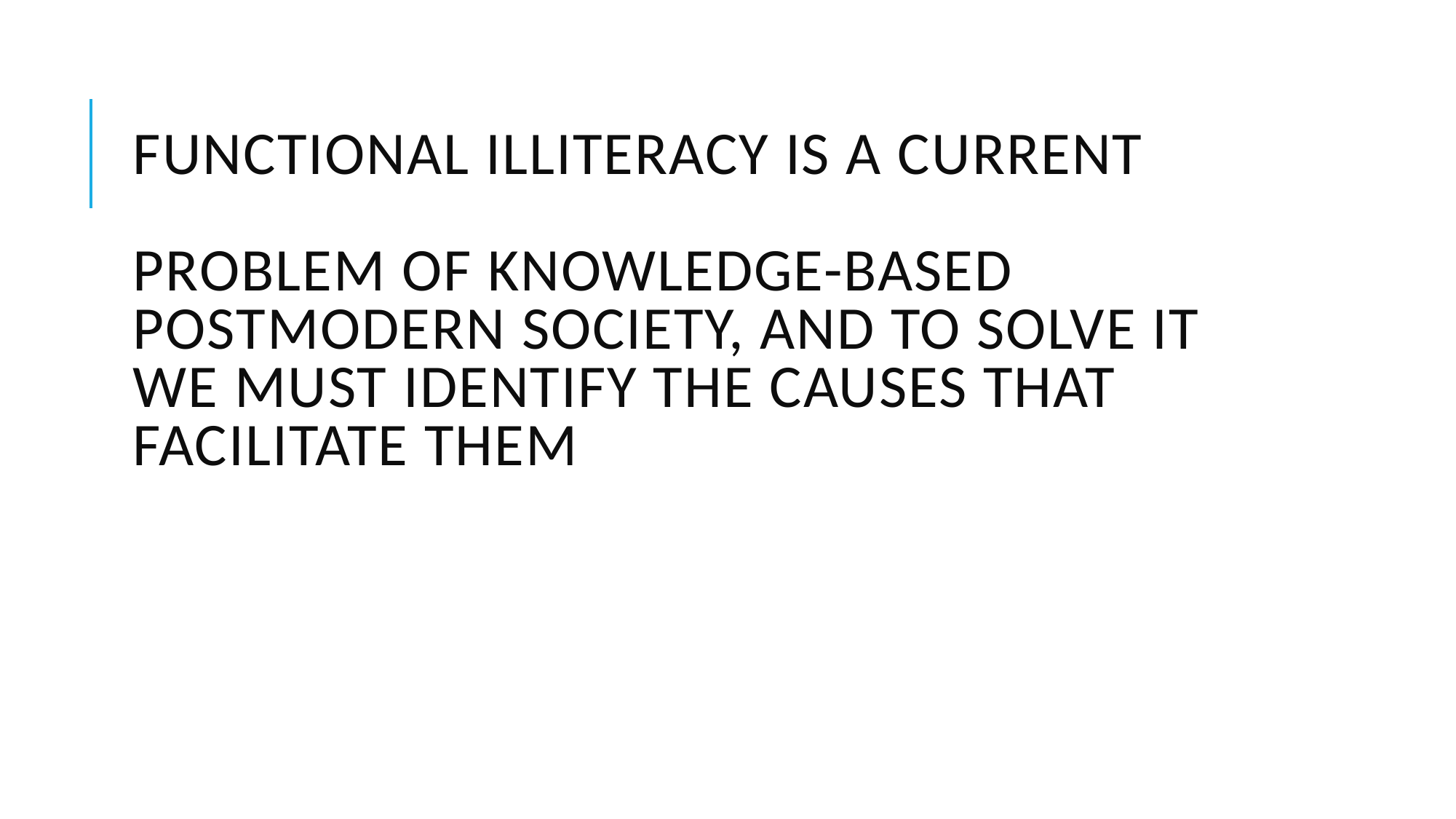

# Functional illiteracy is a current problem of knowledge-based postmodern society, and to solve it we must identify the causes that facilitate them